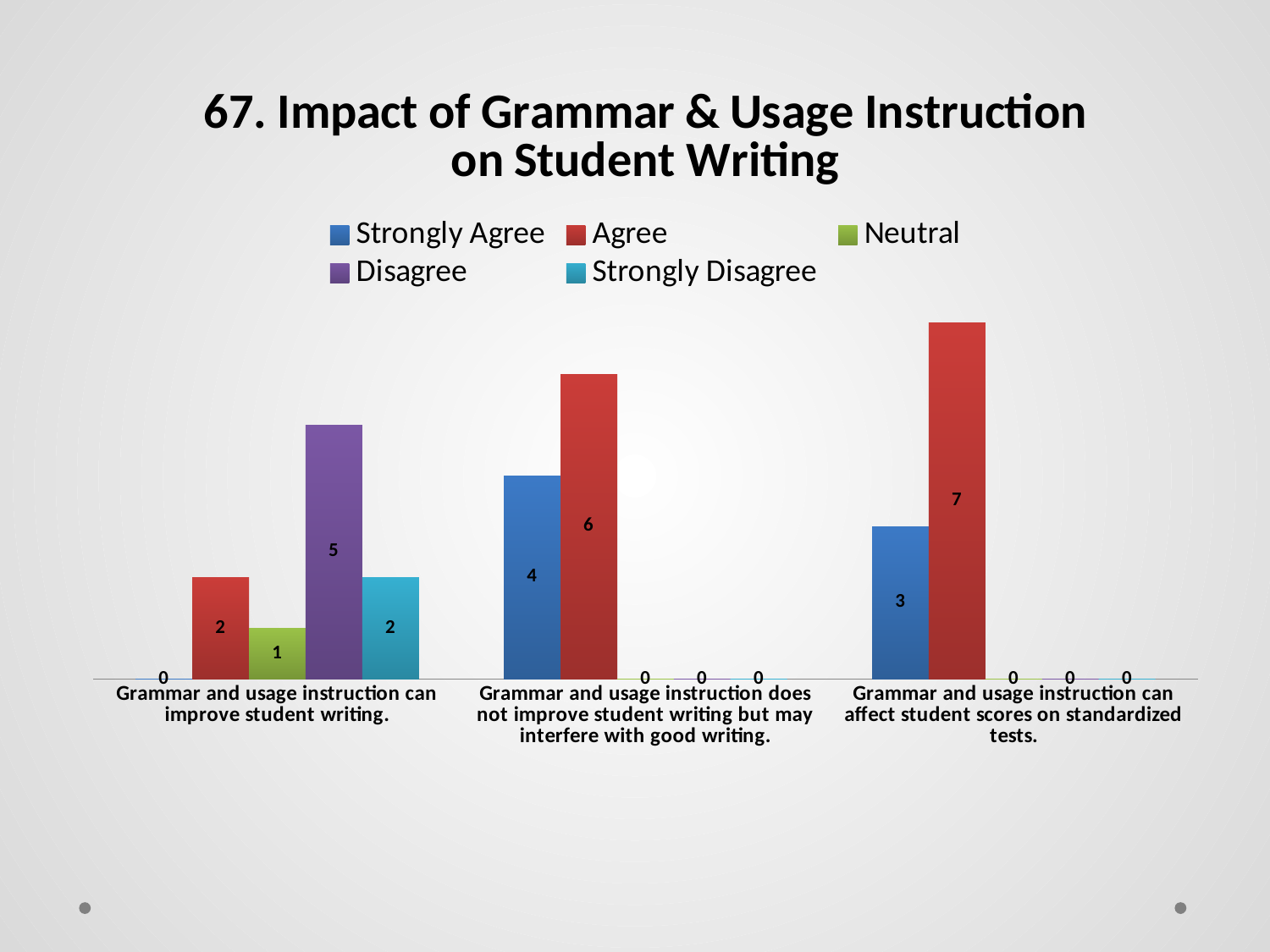

### Chart: 67. Impact of Grammar & Usage Instruction
on Student Writing

| Category | Strongly Agree | Agree | Neutral | Disagree | Strongly Disagree |
|---|---|---|---|---|---|
| Grammar and usage instruction can improve student writing. | 0.0 | 2.0 | 1.0 | 5.0 | 2.0 |
| Grammar and usage instruction does not improve student writing but may interfere with good writing. | 4.0 | 6.0 | 0.0 | 0.0 | 0.0 |
| Grammar and usage instruction can affect student scores on standardized tests. | 3.0 | 7.0 | 0.0 | 0.0 | 0.0 |